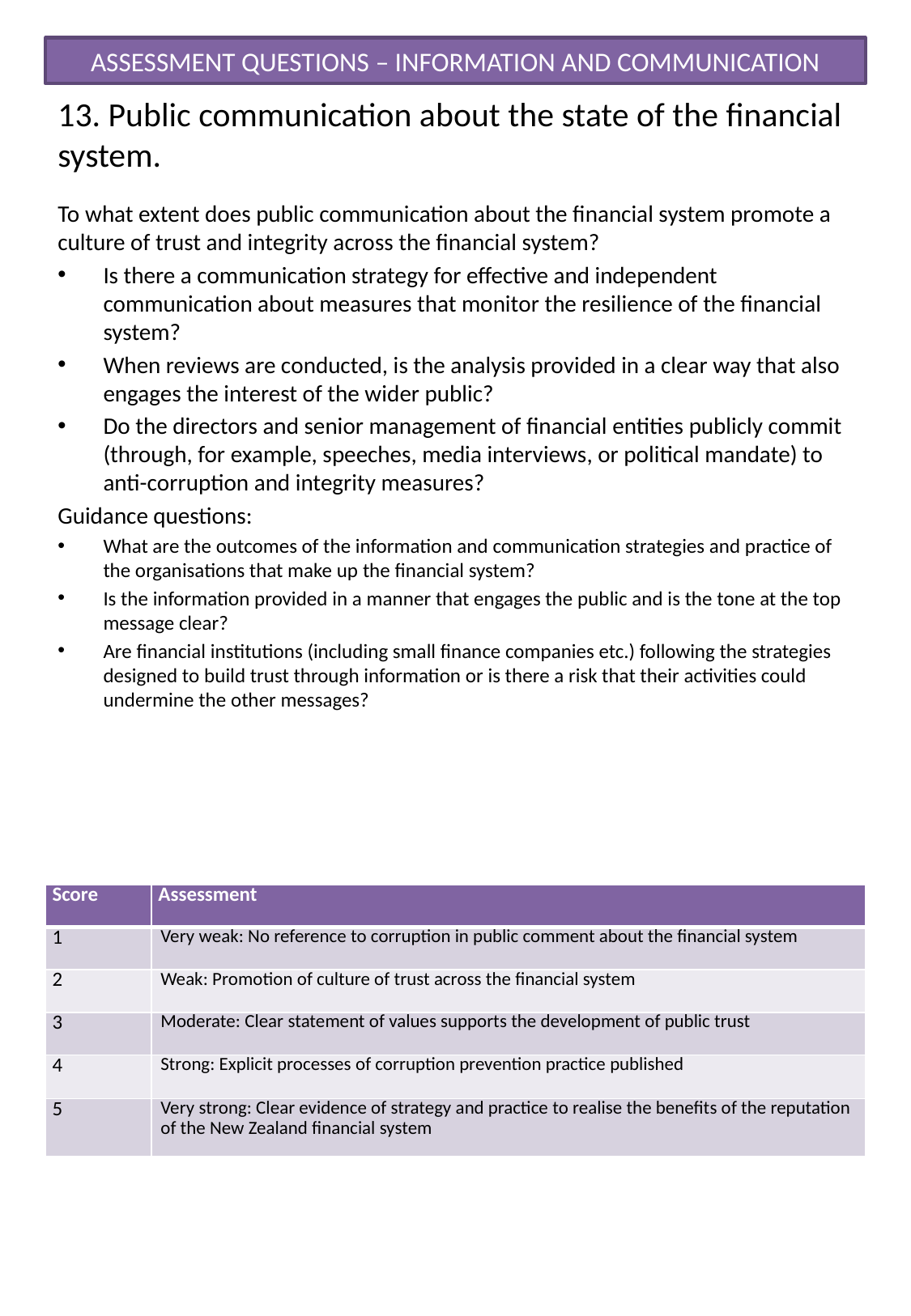

ASSESSMENT QUESTIONS – INFORMATION AND COMMUNICATION
# 13. Public communication about the state of the financial system.
To what extent does public communication about the financial system promote a culture of trust and integrity across the financial system?
Is there a communication strategy for effective and independent communication about measures that monitor the resilience of the financial system?
When reviews are conducted, is the analysis provided in a clear way that also engages the interest of the wider public?
Do the directors and senior management of financial entities publicly commit (through, for example, speeches, media interviews, or political mandate) to anti-corruption and integrity measures?
Guidance questions:
What are the outcomes of the information and communication strategies and practice of the organisations that make up the financial system?
Is the information provided in a manner that engages the public and is the tone at the top message clear?
Are financial institutions (including small finance companies etc.) following the strategies designed to build trust through information or is there a risk that their activities could undermine the other messages?
| Score | Assessment |
| --- | --- |
| 1 | Very weak: No reference to corruption in public comment about the financial system |
| 2 | Weak: Promotion of culture of trust across the financial system |
| 3 | Moderate: Clear statement of values supports the development of public trust |
| 4 | Strong: Explicit processes of corruption prevention practice published |
| 5 | Very strong: Clear evidence of strategy and practice to realise the benefits of the reputation of the New Zealand financial system |